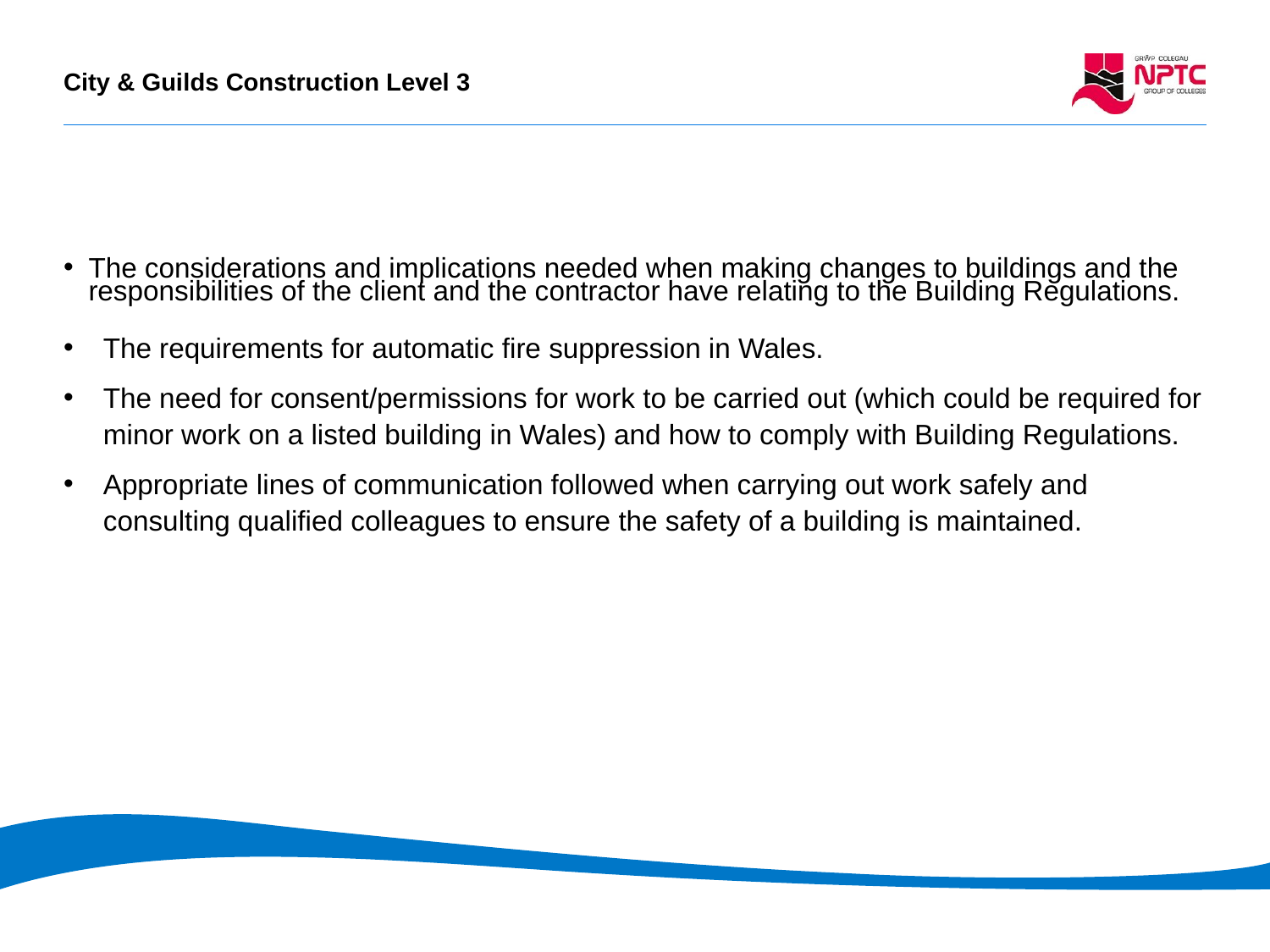

#

The considerations and implications needed when making changes to buildings and the responsibilities of the client and the contractor have relating to the Building Regulations.
The requirements for automatic fire suppression in Wales.
The need for consent/permissions for work to be carried out (which could be required for minor work on a listed building in Wales) and how to comply with Building Regulations.
Appropriate lines of communication followed when carrying out work safely and consulting qualified colleagues to ensure the safety of a building is maintained.